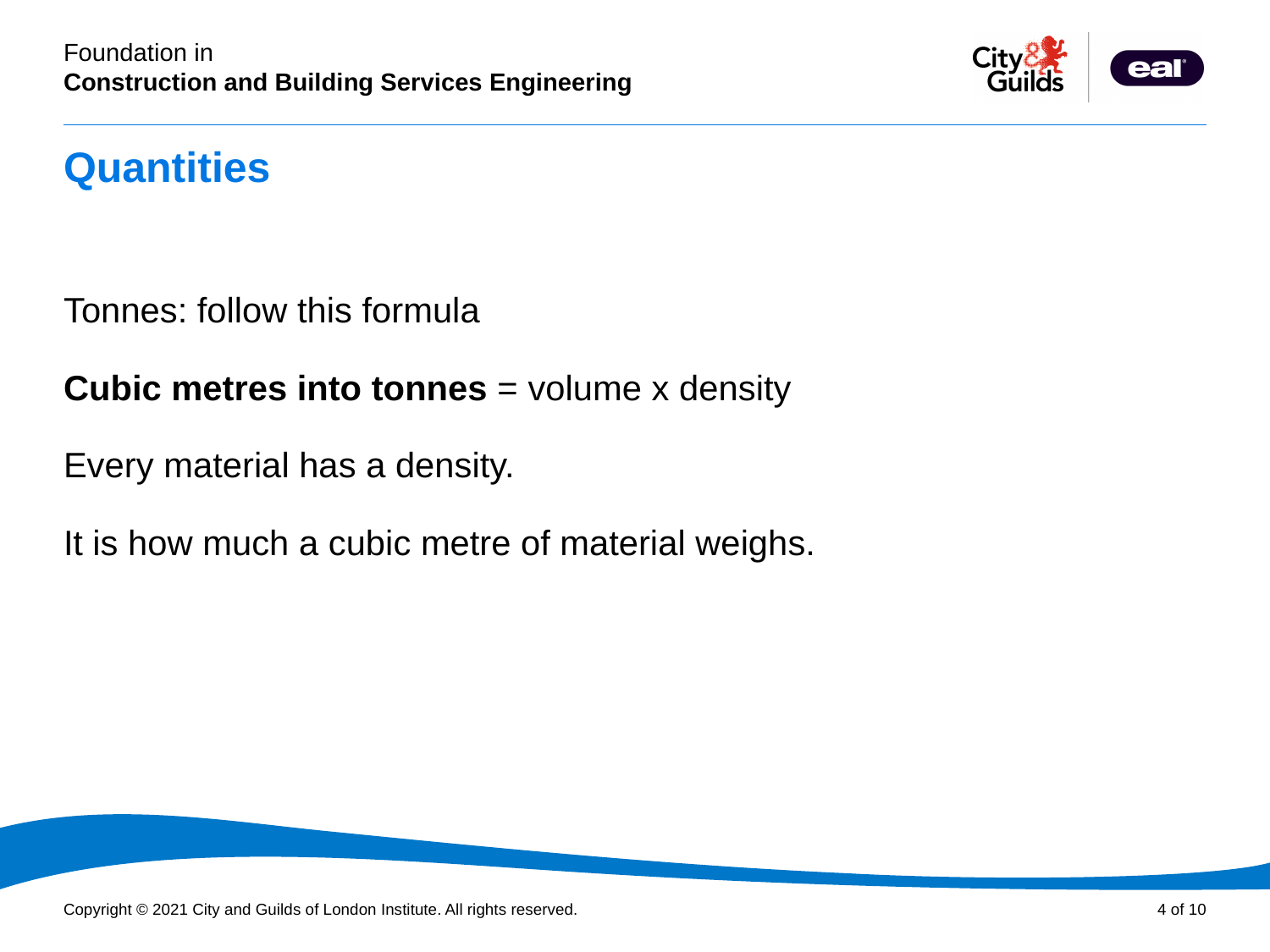

# Quantities

Tonnes: follow this formula
Cubic metres into tonnes = volume x density
Every material has a density.
It is how much a cubic metre of material weighs.